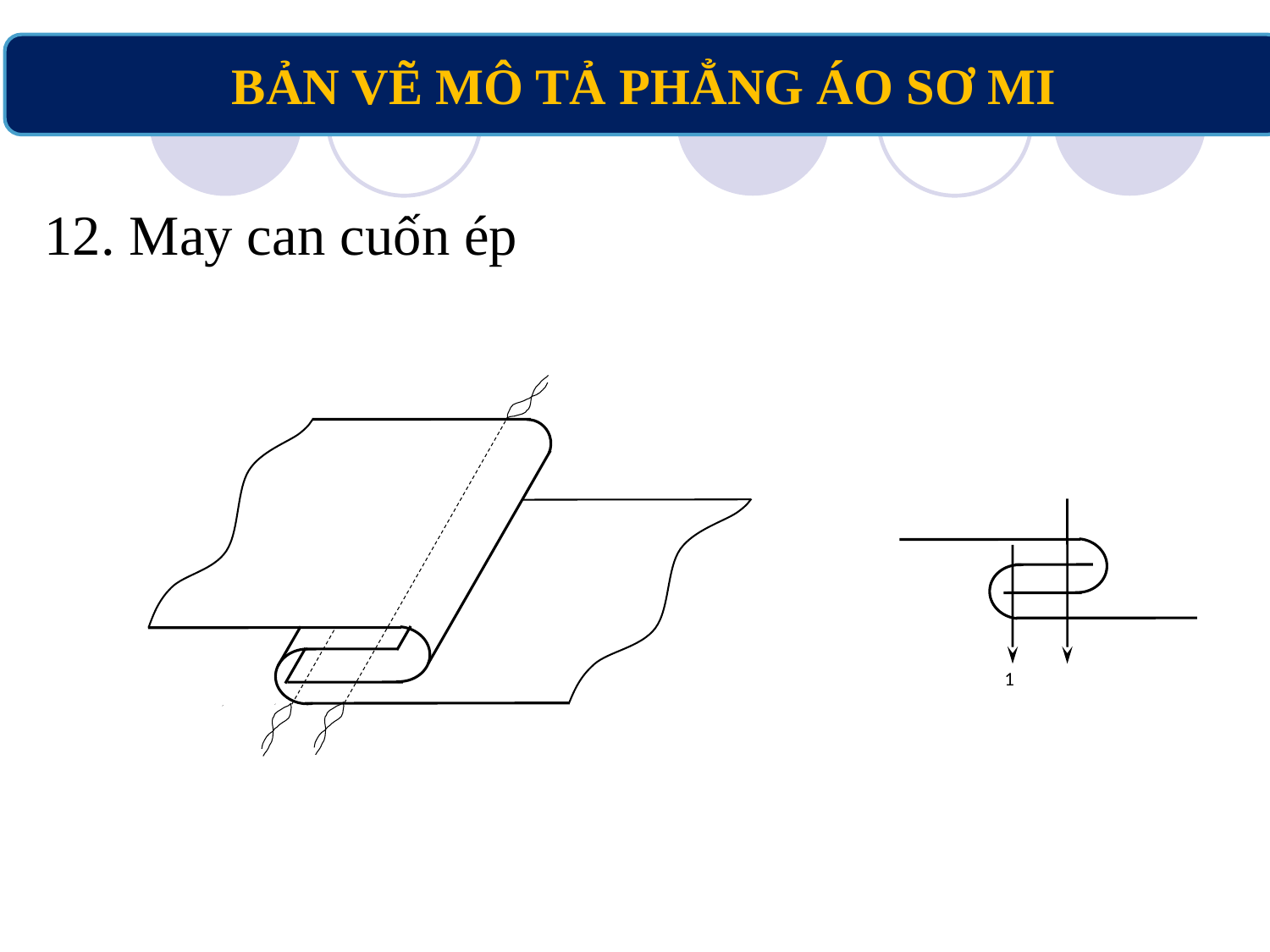

BẢN VẼ MÔ TẢ PHẲNG ÁO SƠ MI

12. May can cuốn ép

1